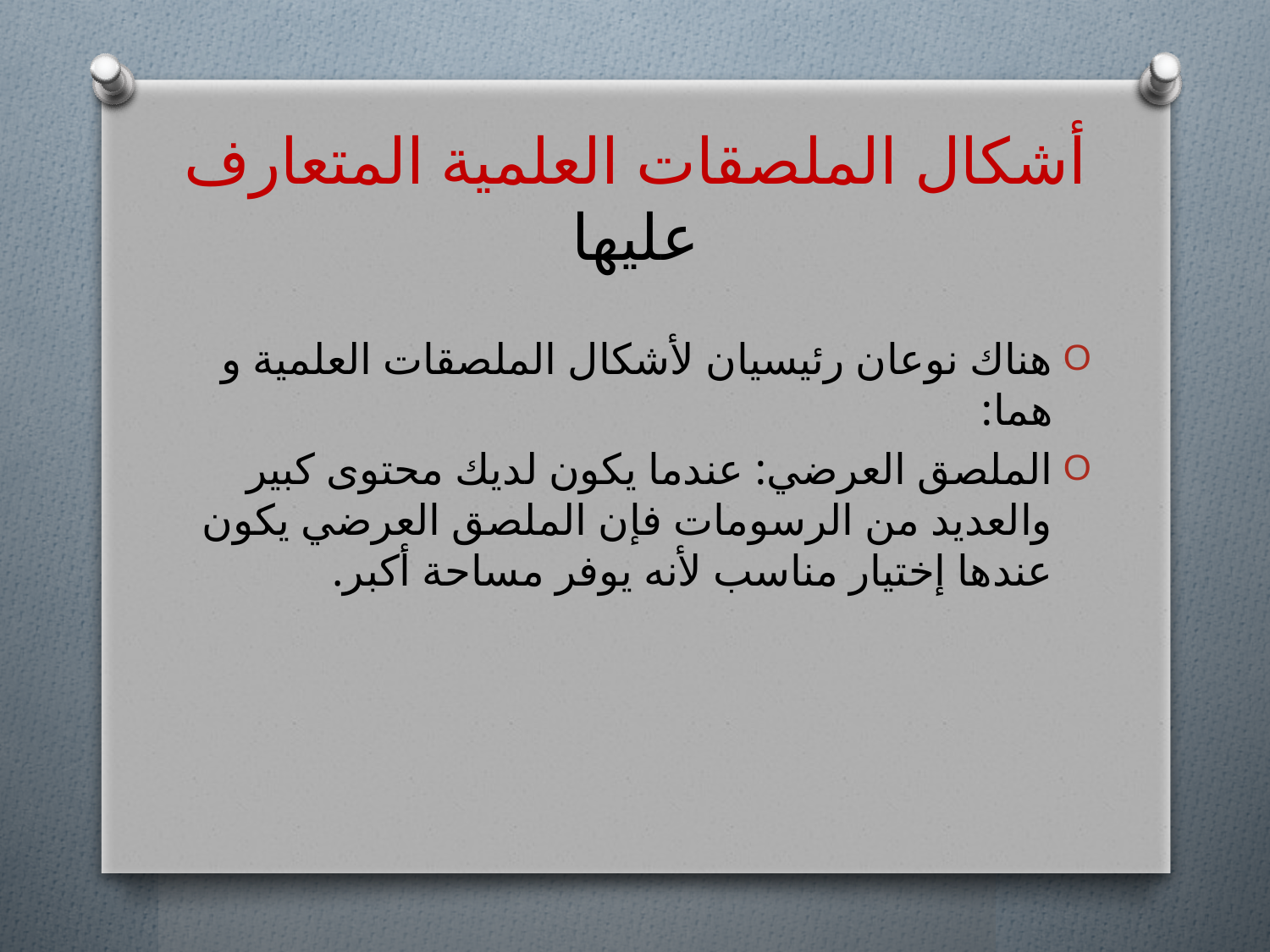

# أشكال الملصقات العلمية المتعارف عليها
هناك نوعان رئيسيان لأشكال الملصقات العلمية و هما:
الملصق العرضي: عندما يكون لديك محتوى كبير والعديد من الرسومات فإن الملصق العرضي يكون عندها إختيار مناسب لأنه يوفر مساحة أكبر.